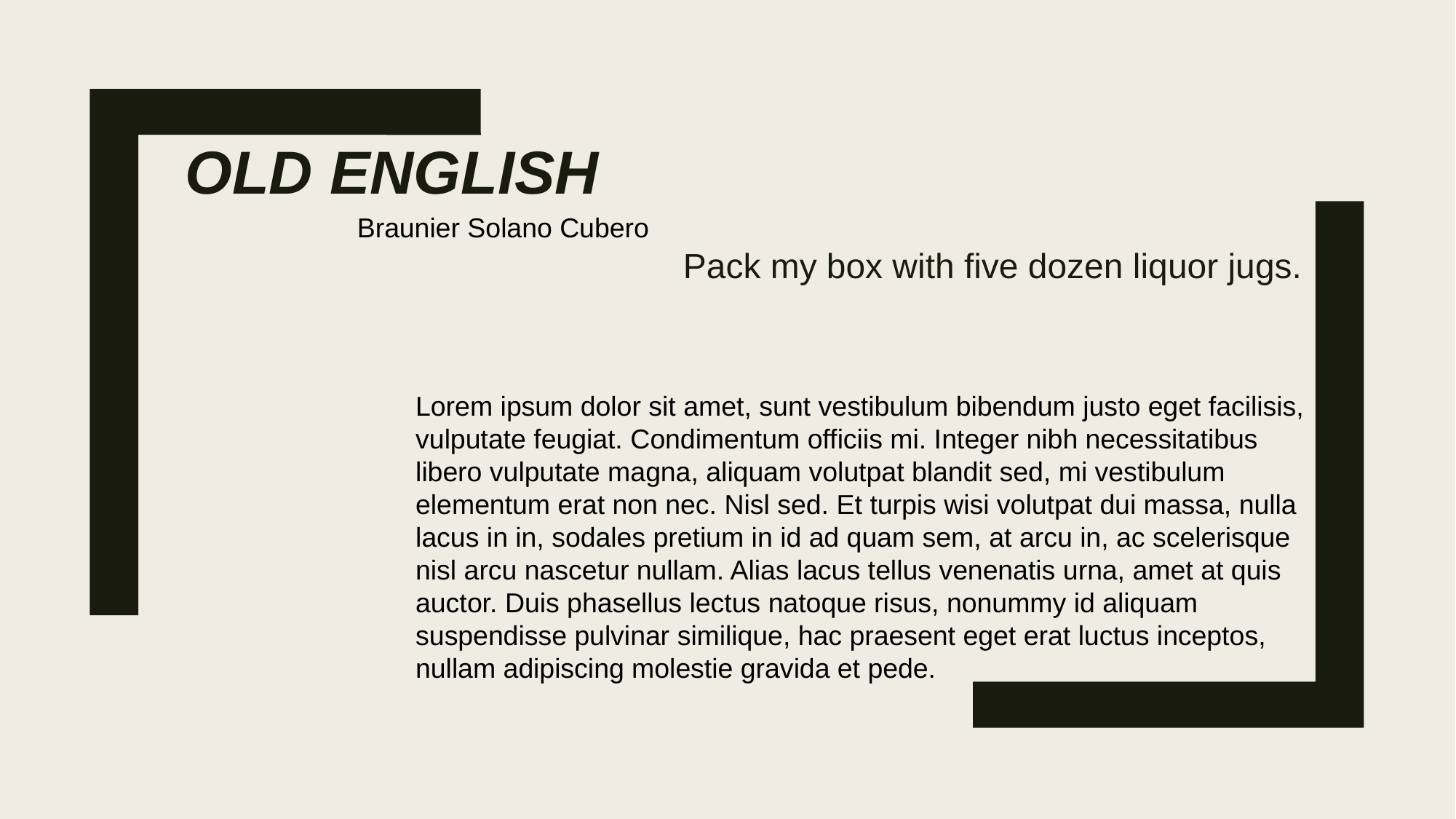

# Old ENglish
Braunier Solano Cubero
Pack my box with five dozen liquor jugs.
Lorem ipsum dolor sit amet, sunt vestibulum bibendum justo eget facilisis, vulputate feugiat. Condimentum officiis mi. Integer nibh necessitatibus libero vulputate magna, aliquam volutpat blandit sed, mi vestibulum elementum erat non nec. Nisl sed. Et turpis wisi volutpat dui massa, nulla lacus in in, sodales pretium in id ad quam sem, at arcu in, ac scelerisque nisl arcu nascetur nullam. Alias lacus tellus venenatis urna, amet at quis auctor. Duis phasellus lectus natoque risus, nonummy id aliquam suspendisse pulvinar similique, hac praesent eget erat luctus inceptos, nullam adipiscing molestie gravida et pede.